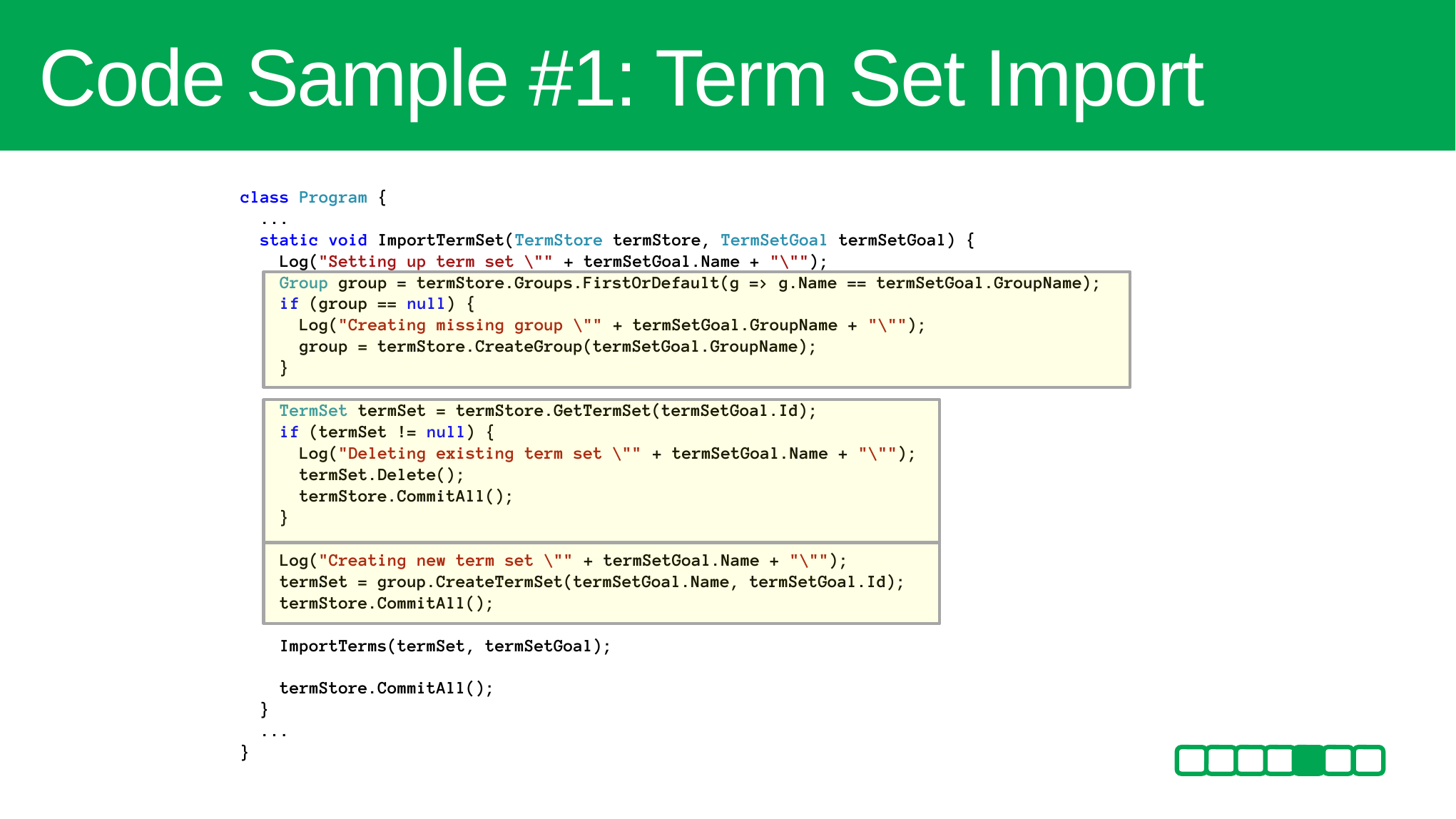

Code Sample #1: Term Set Import
class Program {
  ...
  static void ImportTermSet(TermStore termStore, TermSetGoal termSetGoal) {
    Log("Setting up term set \"" + termSetGoal.Name + "\"");
    Group group = termStore.Groups.FirstOrDefault(g => g.Name == termSetGoal.GroupName);
    if (group == null) {
      Log("Creating missing group \"" + termSetGoal.GroupName + "\"");
      group = termStore.CreateGroup(termSetGoal.GroupName);
    }

    TermSet termSet = termStore.GetTermSet(termSetGoal.Id);
    if (termSet != null) {
      Log("Deleting existing term set \"" + termSetGoal.Name + "\"");
      termSet.Delete();
      termStore.CommitAll();
    }

    Log("Creating new term set \"" + termSetGoal.Name + "\"");
    termSet = group.CreateTermSet(termSetGoal.Name, termSetGoal.Id);
    termStore.CommitAll();

    ImportTerms(termSet, termSetGoal);

    termStore.CommitAll();
  }
  ...
}